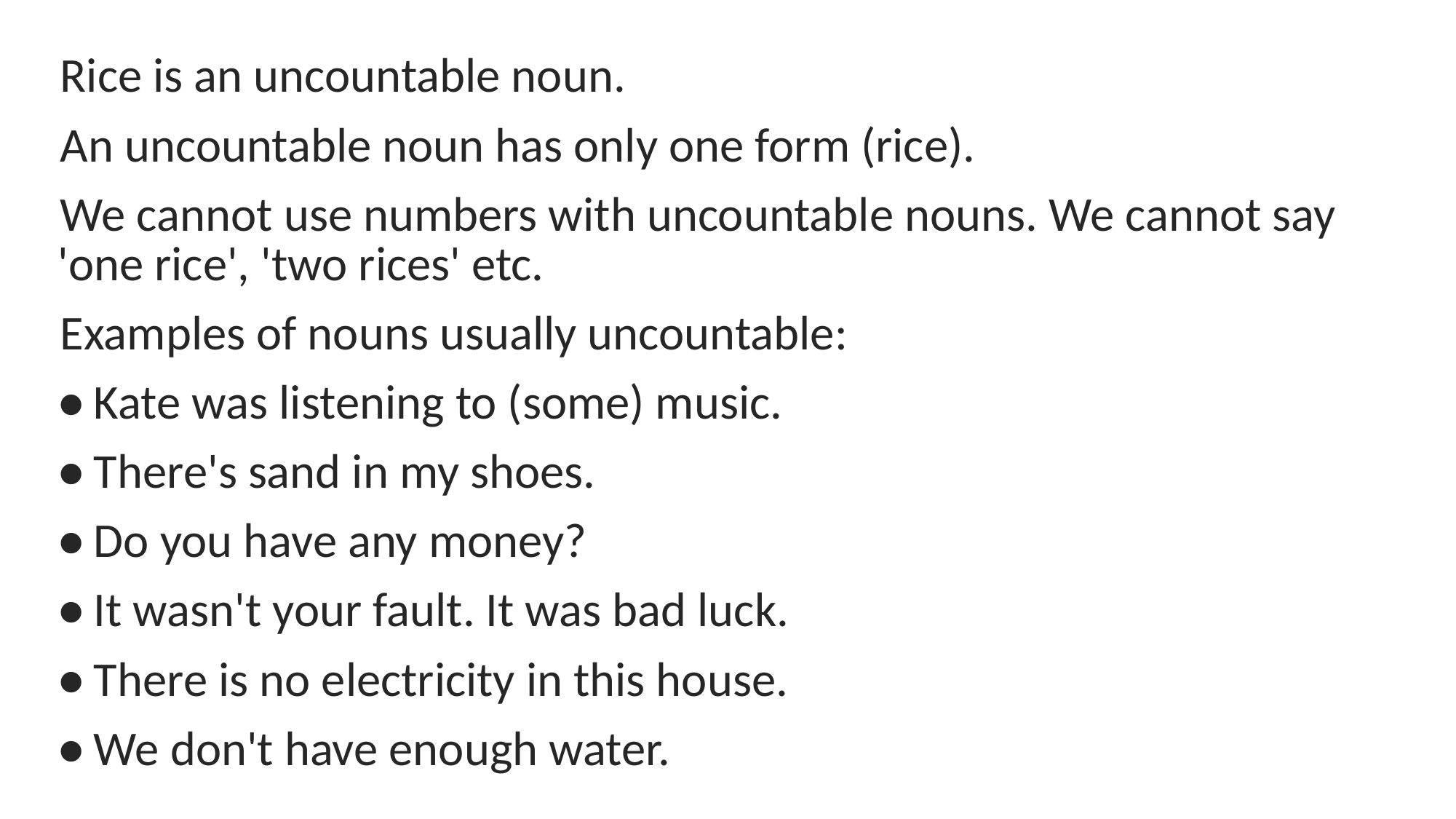

Rice is an uncountable noun.
An uncountable noun has only one form (rice).
We cannot use numbers with uncountable nouns. We cannot say 'one rice', 'two rices' etc.
Examples of nouns usually uncountable:
⦁ Kate was listening to (some) music.
⦁ There's sand in my shoes.
⦁ Do you have any money?
⦁ It wasn't your fault. It was bad luck.
⦁ There is no electricity in this house.
⦁ We don't have enough water.
#